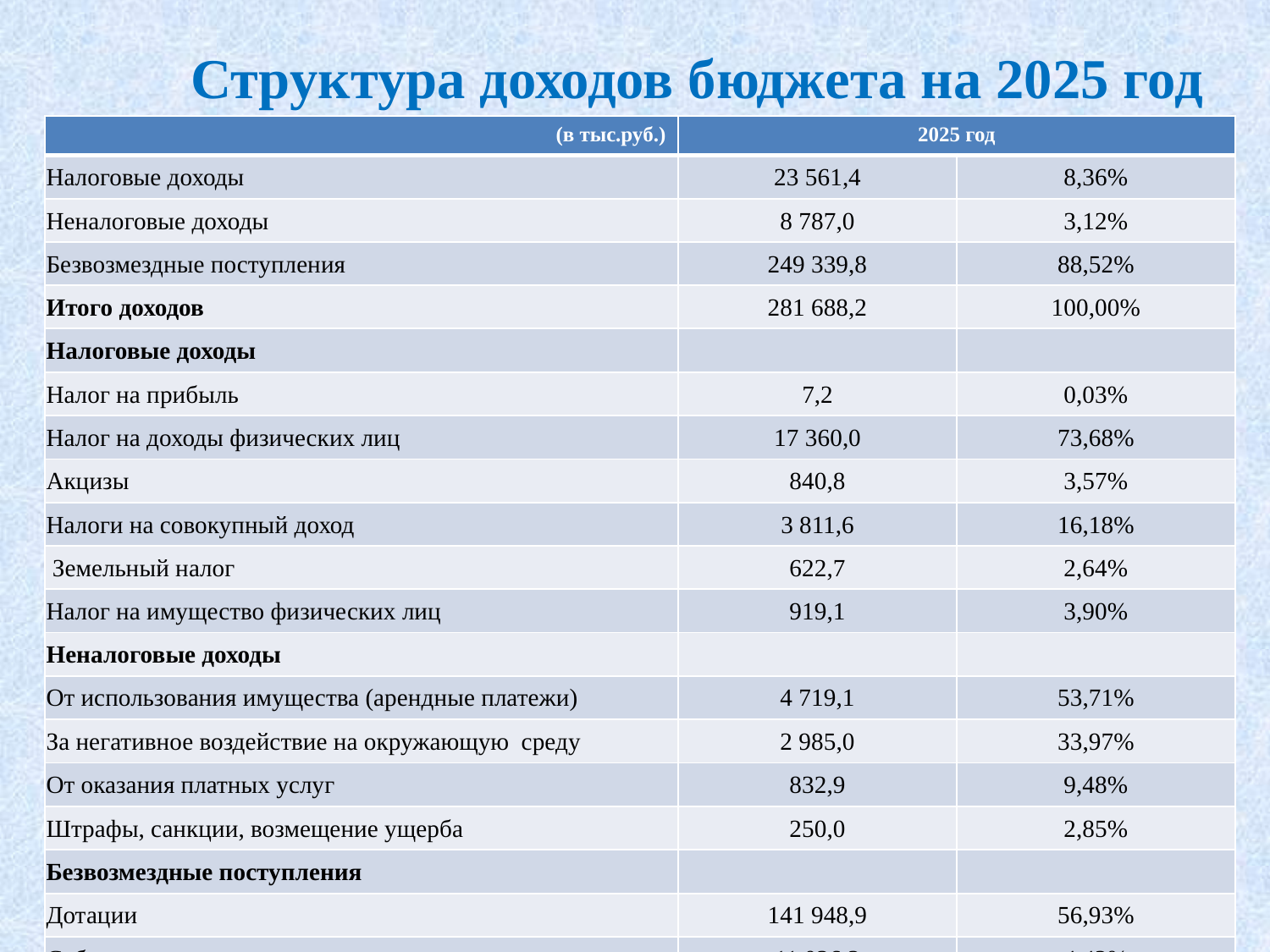

# Структура доходов бюджета на 2025 год
| (в тыс.руб.) | 2025 год |  |
| --- | --- | --- |
| Налоговые доходы | 23 561,4 | 8,36% |
| Неналоговые доходы | 8 787,0 | 3,12% |
| Безвозмездные поступления | 249 339,8 | 88,52% |
| Итого доходов | 281 688,2 | 100,00% |
| Налоговые доходы |  |  |
| Налог на прибыль | 7,2 | 0,03% |
| Налог на доходы физических лиц | 17 360,0 | 73,68% |
| Акцизы | 840,8 | 3,57% |
| Налоги на совокупный доход | 3 811,6 | 16,18% |
| Земельный налог | 622,7 | 2,64% |
| Налог на имущество физических лиц | 919,1 | 3,90% |
| Неналоговые доходы |  |  |
| От использования имущества (арендные платежи) | 4 719,1 | 53,71% |
| За негативное воздействие на окружающую среду | 2 985,0 | 33,97% |
| От оказания платных услуг | 832,9 | 9,48% |
| Штрафы, санкции, возмещение ущерба | 250,0 | 2,85% |
| Безвозмездные поступления |  |  |
| Дотации | 141 948,9 | 56,93% |
| Субсидии | 11 036,3 | 4,43% |
| Субвенции | 84 141,0 | 33,75% |
| ИМБТ | 12 165,2 | 4,88% |